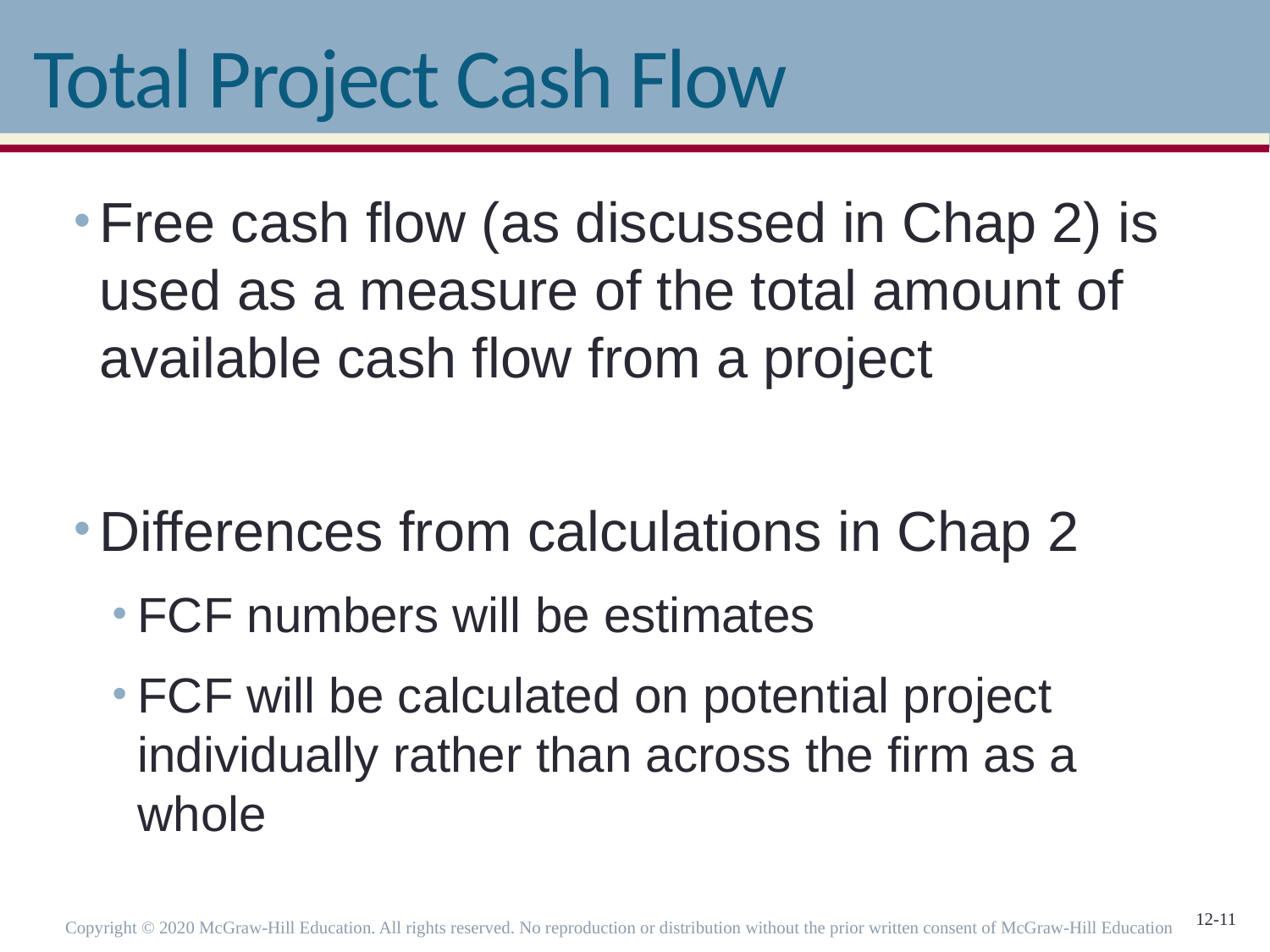

# Total Project Cash Flow
Free cash flow (as discussed in Chap 2) is used as a measure of the total amount of available cash flow from a project

Differences from calculations in Chap 2
FCF numbers will be estimates
FCF will be calculated on potential project individually rather than across the firm as a whole

Copyright © 2020 McGraw-Hill Education. All rights reserved. No reproduction or distribution without the prior written consent of McGraw-Hill Education